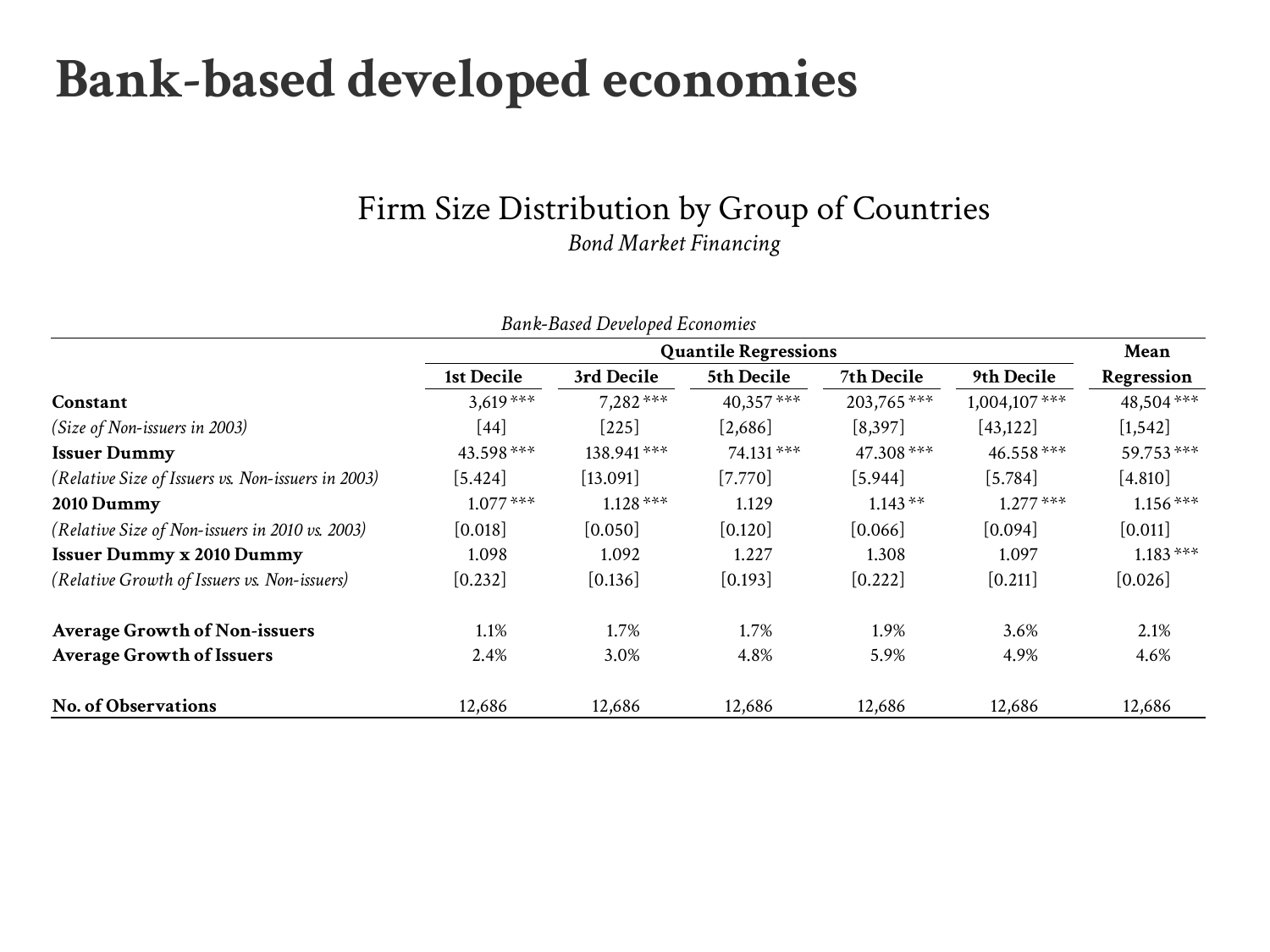

Bank-based developed economies
Firm Size Distribution by Group of Countries
Bond Market Financing
| Bank-Based Developed Economies |  |  |  |  |  |  |  |  |  |  |  |  |  |  |  |  |  |  |
| --- | --- | --- | --- | --- | --- | --- | --- | --- | --- | --- | --- | --- | --- | --- | --- | --- | --- | --- |
|  |  | Quantile Regressions |  |  |  |  |  |  |  |  |  |  |  |  |  |  | Mean Regression |  |
|  |  | 1st Decile |  |  | 3rd Decile |  |  | 5th Decile |  |  | 7th Decile |  |  | 9th Decile |  |  |  |  |
| Constant |  | 3,619 | \*\*\* |  | 7,282 | \*\*\* |  | 40,357 | \*\*\* |  | 203,765 | \*\*\* |  | 1,004,107 | \*\*\* |  | 48,504 | \*\*\* |
| (Size of Non-issuers in 2003) |  | [44] |  |  | [225] |  |  | [2,686] |  |  | [8,397] |  |  | [43,122] |  |  | [1,542] |  |
| Issuer Dummy |  | 43.598 | \*\*\* |  | 138.941 | \*\*\* |  | 74.131 | \*\*\* |  | 47.308 | \*\*\* |  | 46.558 | \*\*\* |  | 59.753 | \*\*\* |
| (Relative Size of Issuers vs. Non-issuers in 2003) |  | [5.424] |  |  | [13.091] |  |  | [7.770] |  |  | [5.944] |  |  | [5.784] |  |  | [4.810] |  |
| 2010 Dummy |  | 1.077 | \*\*\* |  | 1.128 | \*\*\* |  | 1.129 |  |  | 1.143 | \*\* |  | 1.277 | \*\*\* |  | 1.156 | \*\*\* |
| (Relative Size of Non-issuers in 2010 vs. 2003) |  | [0.018] |  |  | [0.050] |  |  | [0.120] |  |  | [0.066] |  |  | [0.094] |  |  | [0.011] |  |
| Issuer Dummy x 2010 Dummy |  | 1.098 |  |  | 1.092 |  |  | 1.227 |  |  | 1.308 |  |  | 1.097 |  |  | 1.183 | \*\*\* |
| (Relative Growth of Issuers vs. Non-issuers) |  | [0.232] |  |  | [0.136] |  |  | [0.193] |  |  | [0.222] |  |  | [0.211] |  |  | [0.026] |  |
|  |  |  |  |  |  |  |  |  |  |  |  |  |  |  |  |  |  |  |
| Average Growth of Non-issuers |  | 1.1% |  |  | 1.7% |  |  | 1.7% |  |  | 1.9% |  |  | 3.6% |  |  | 2.1% |  |
| Average Growth of Issuers |  | 2.4% |  |  | 3.0% |  |  | 4.8% |  |  | 5.9% |  |  | 4.9% |  |  | 4.6% |  |
|  |  |  |  |  |  |  |  |  |  |  |  |  |  |  |  |  |  |  |
| No. of Observations |  | 12,686 |  |  | 12,686 |  |  | 12,686 |  |  | 12,686 |  |  | 12,686 |  |  | 12,686 |  |